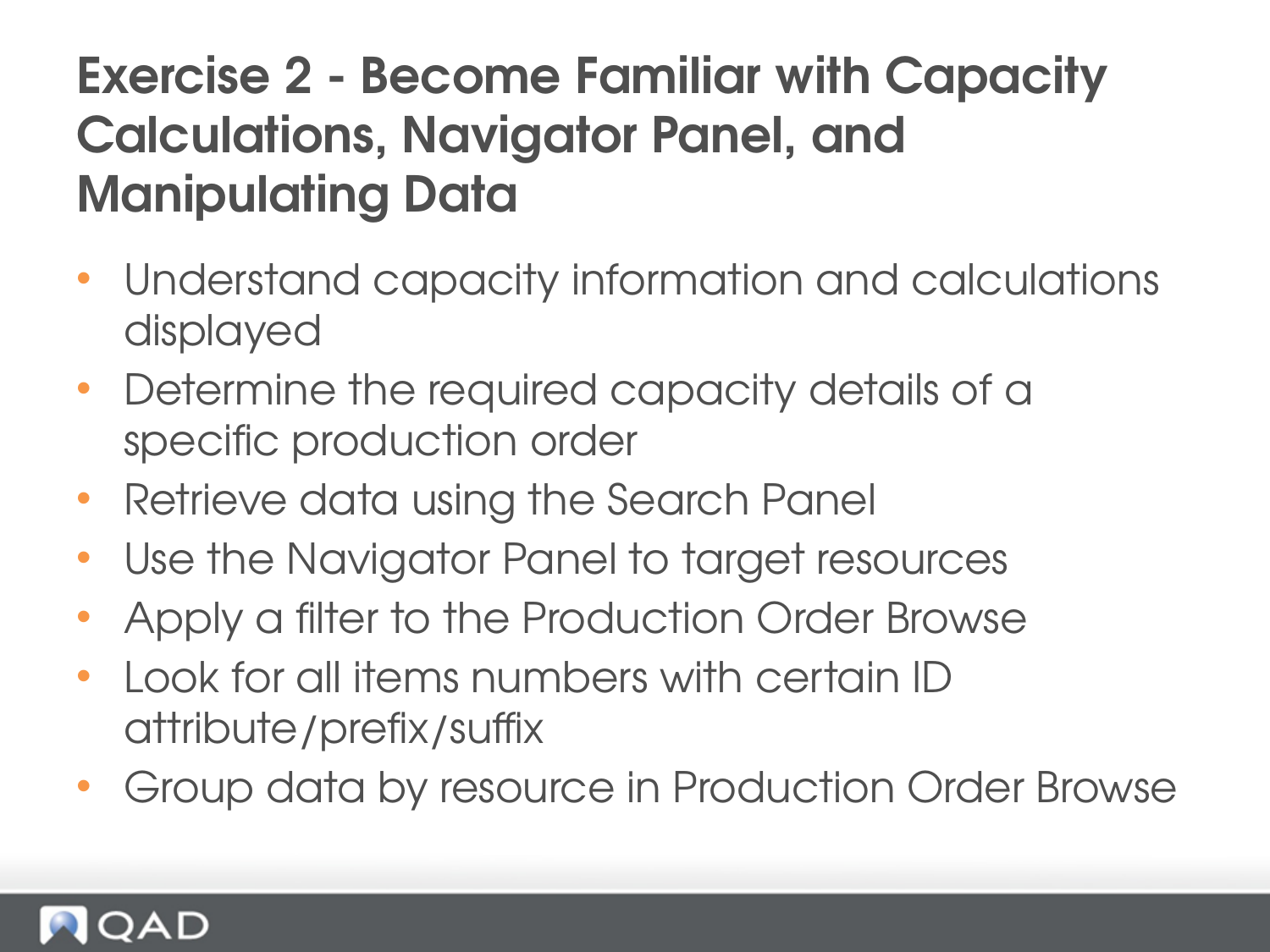

Exercise 2 - Become Familiar with Capacity Calculations, Navigator Panel, and Manipulating Data
Understand capacity information and calculations displayed
Determine the required capacity details of a specific production order
Retrieve data using the Search Panel
Use the Navigator Panel to target resources
Apply a filter to the Production Order Browse
Look for all items numbers with certain ID attribute/prefix/suffix
Group data by resource in Production Order Browse